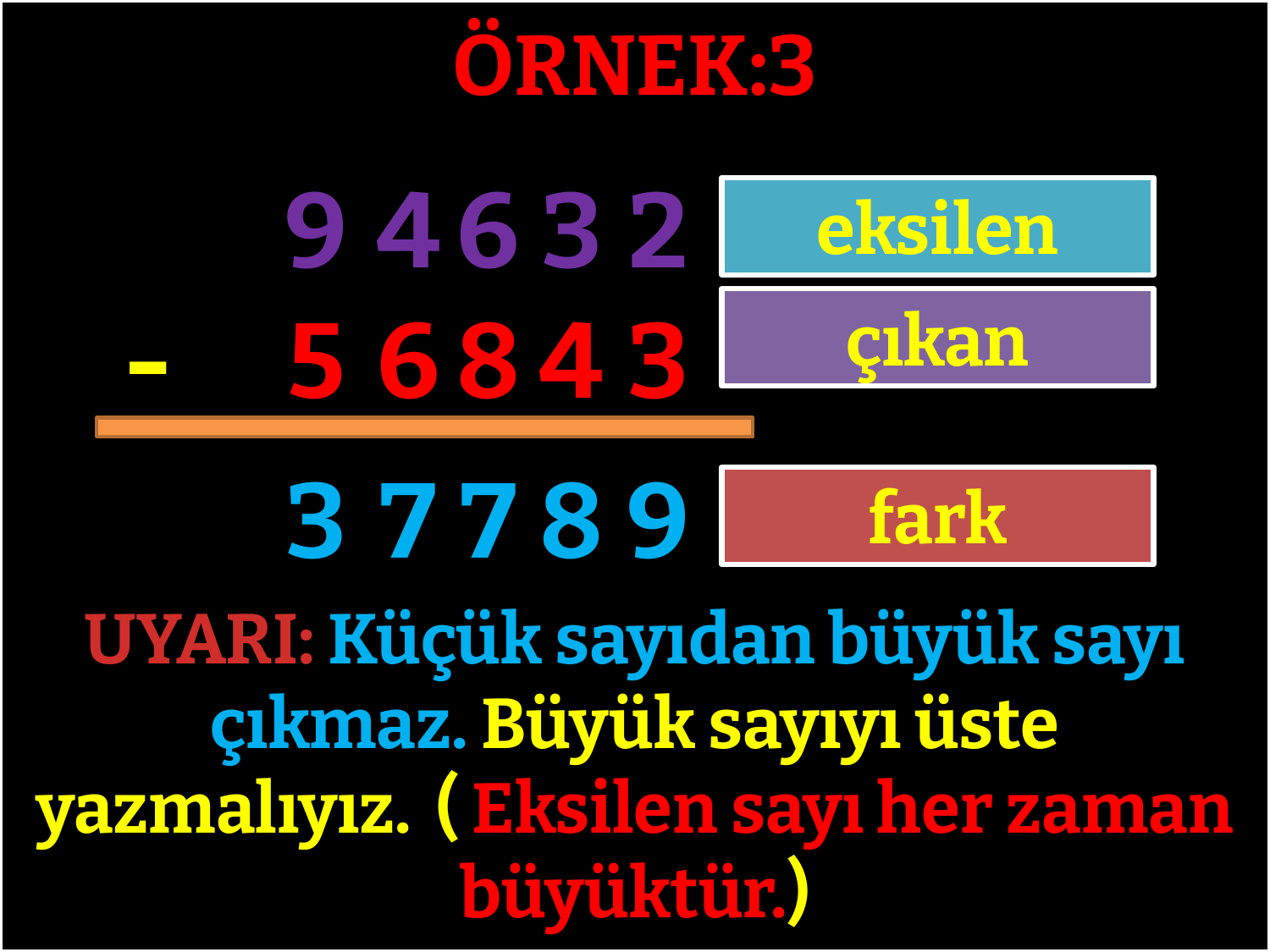

ÖRNEK:3
2
3
6
4
9
eksilen
-
3
4
8
6
5
çıkan
#

3
7
7
8
9
fark
UYARI: Küçük sayıdan büyük sayı çıkmaz. Büyük sayıyı üste yazmalıyız.  ( Eksilen sayı her zaman büyüktür.)